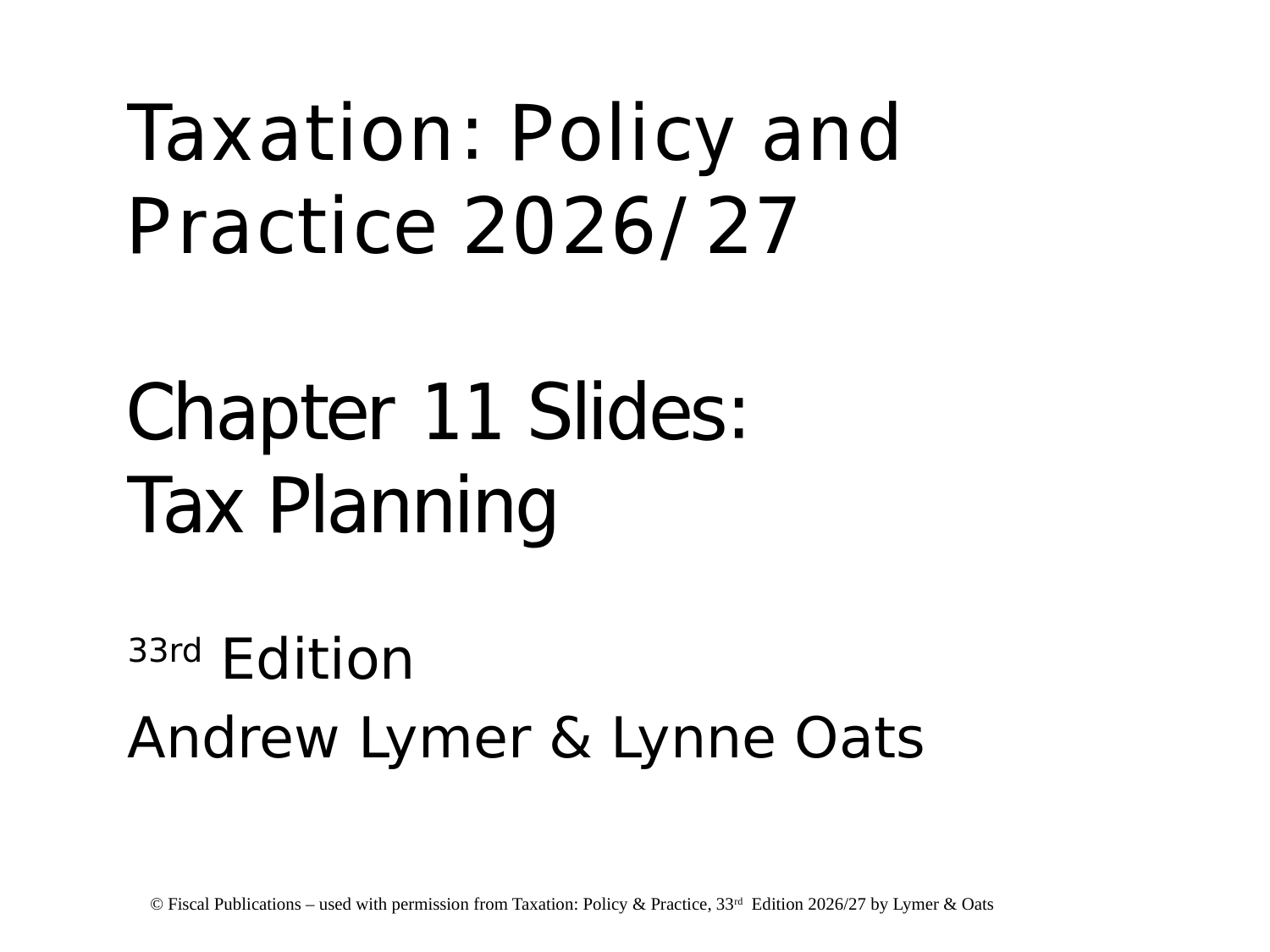

# Taxation: Policy and Practice 2026/27 Chapter 11 Slides: Tax Planning
33rd Edition
Andrew Lymer & Lynne Oats